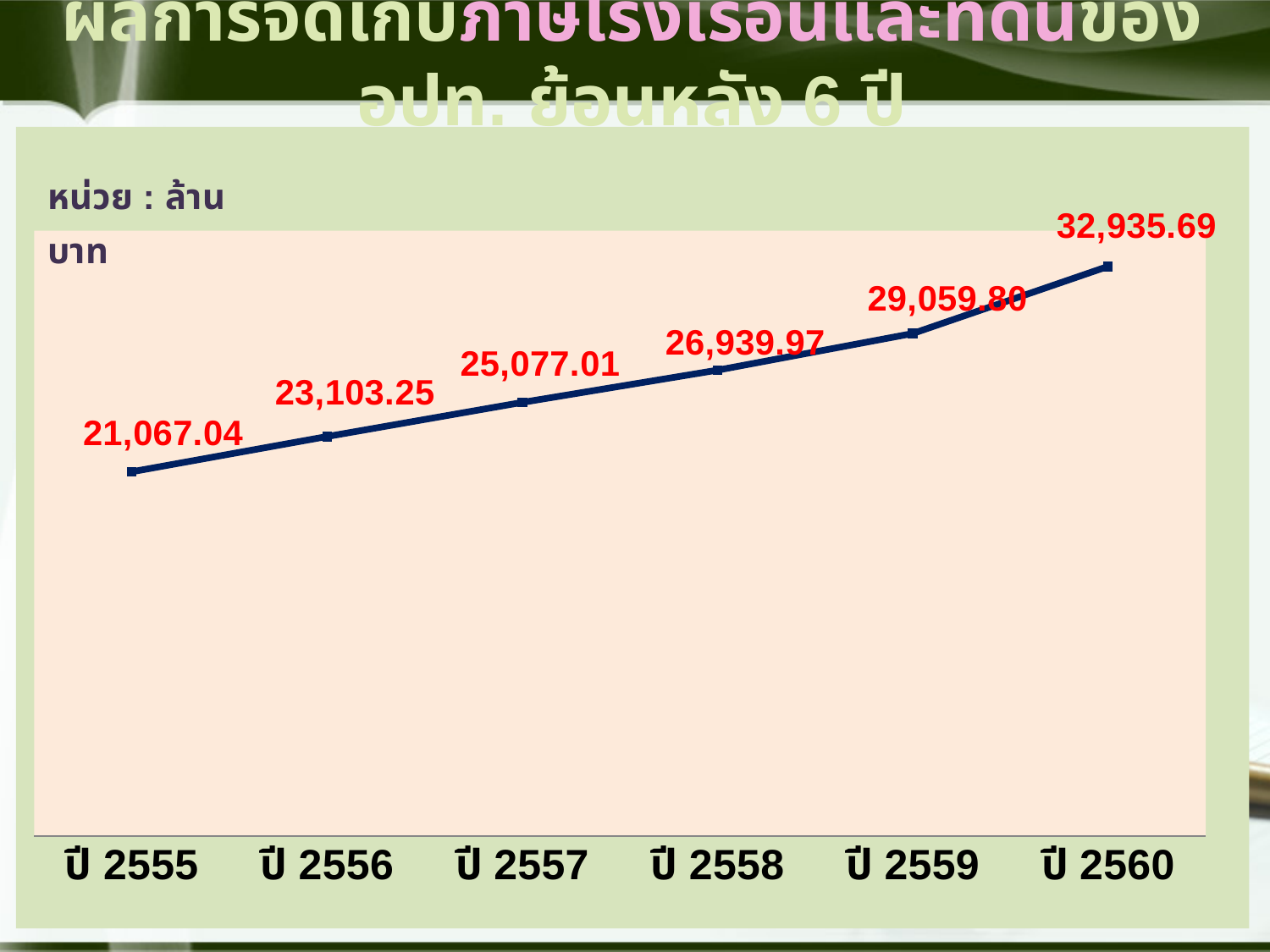

# ผลการจัดเก็บภาษีโรงเรือนและที่ดินของ อปท. ย้อนหลัง 6 ปี

### Chart

| Category |  |
|---|---|
| ปี 2555 | 21067.04 |
| ปี 2556 | 23103.25 |
| ปี 2557 | 25077.01 |
| ปี 2558 | 26939.97 |
| ปี 2559 | 29059.8 |
| ปี 2560 | 32935.69 |
หน่วย : ล้านบาท